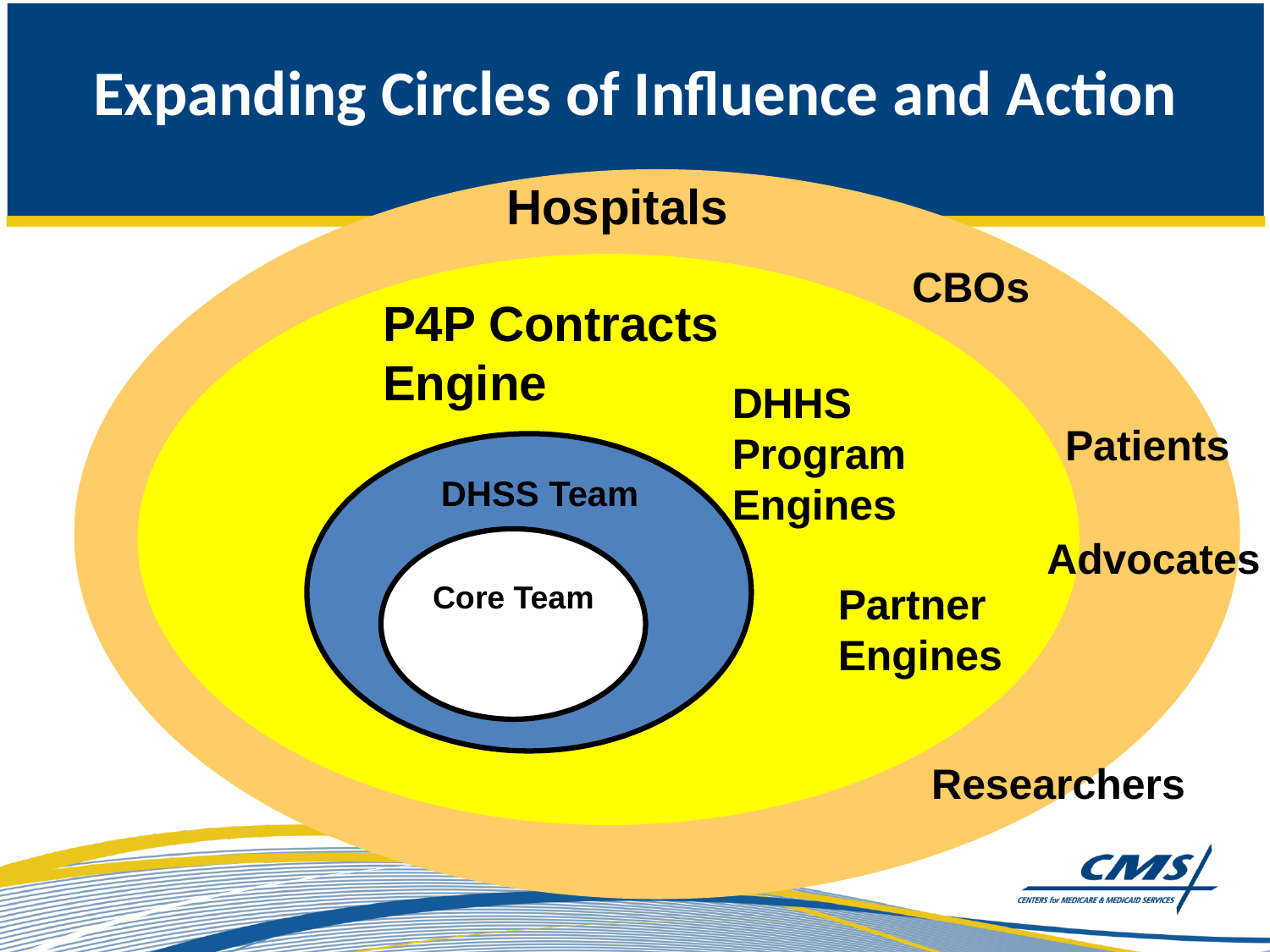

Expanding Circles of Influence and Action

Hospitals

CBOs
P4P Contracts Engine
DHHS Program Engines
Patients

DHSS Team
Advocates

Core Team
Partner
Engines
Researchers